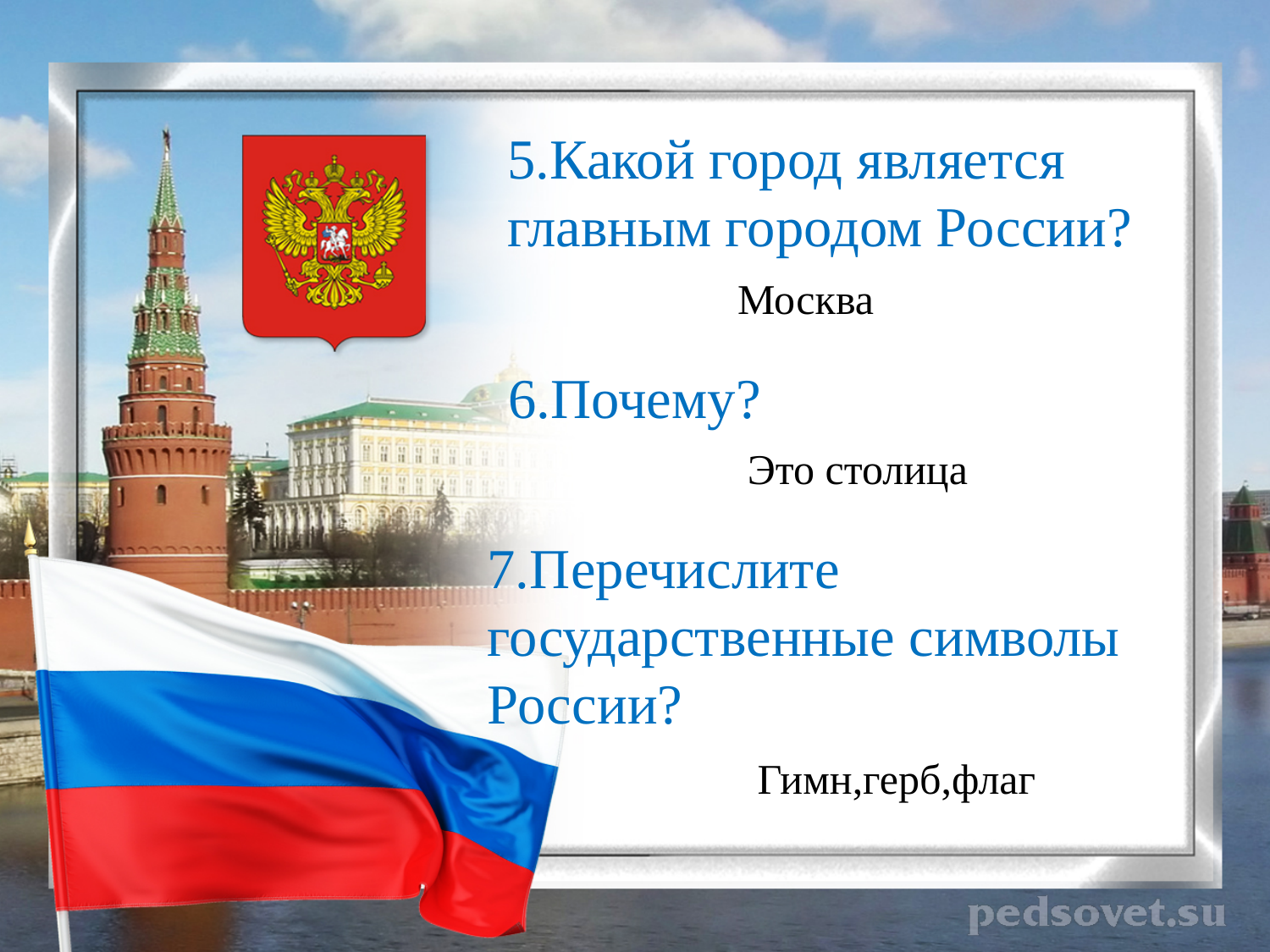

5.Какой город является главным городом России?
Москва
6.Почему?
Это столица
7.Перечислите государственные символы России?
Гимн,герб,флаг